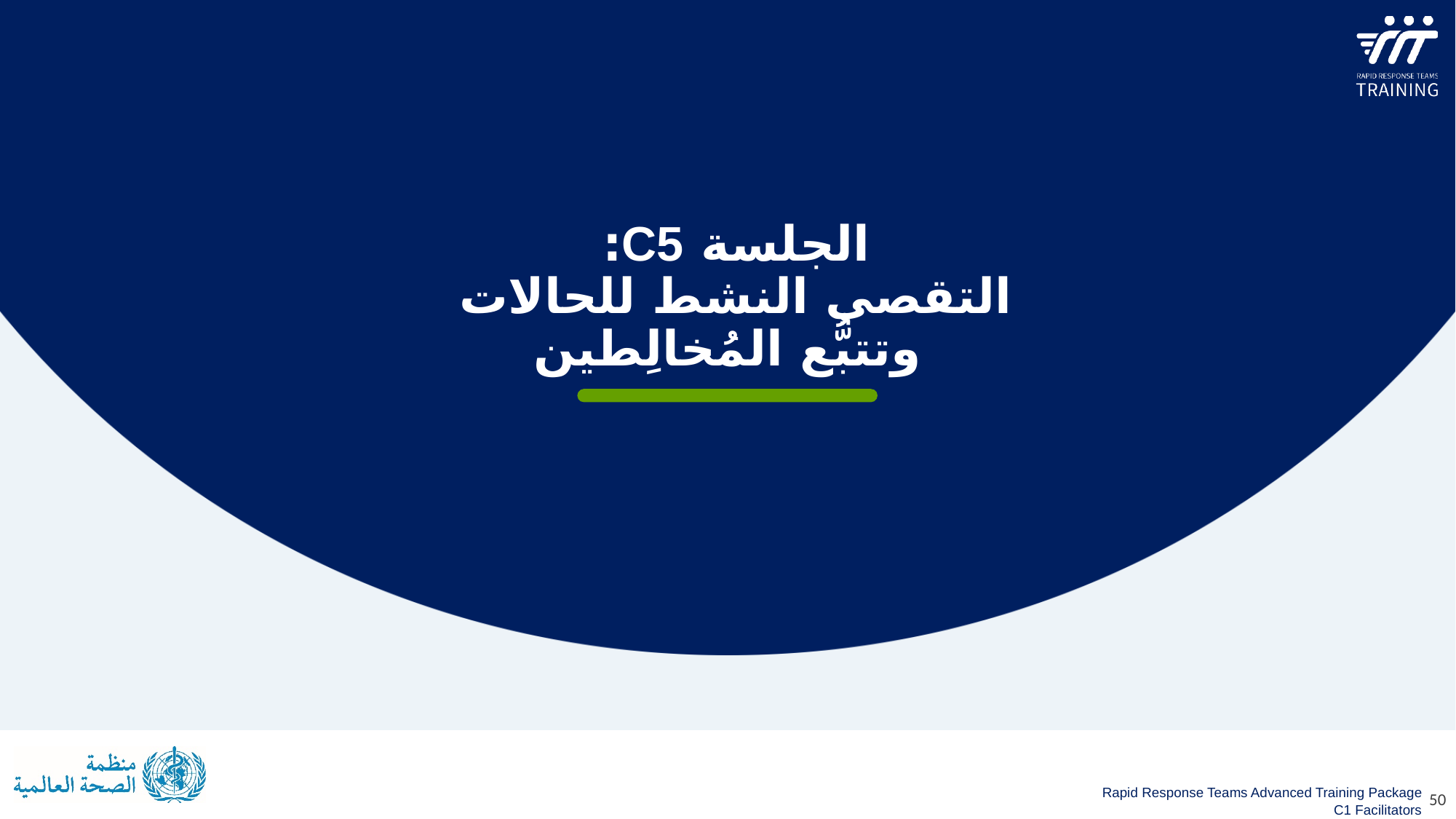

الجلسة C5:
التقصي النشط للحالات
وتتبُّع المُخالِطين